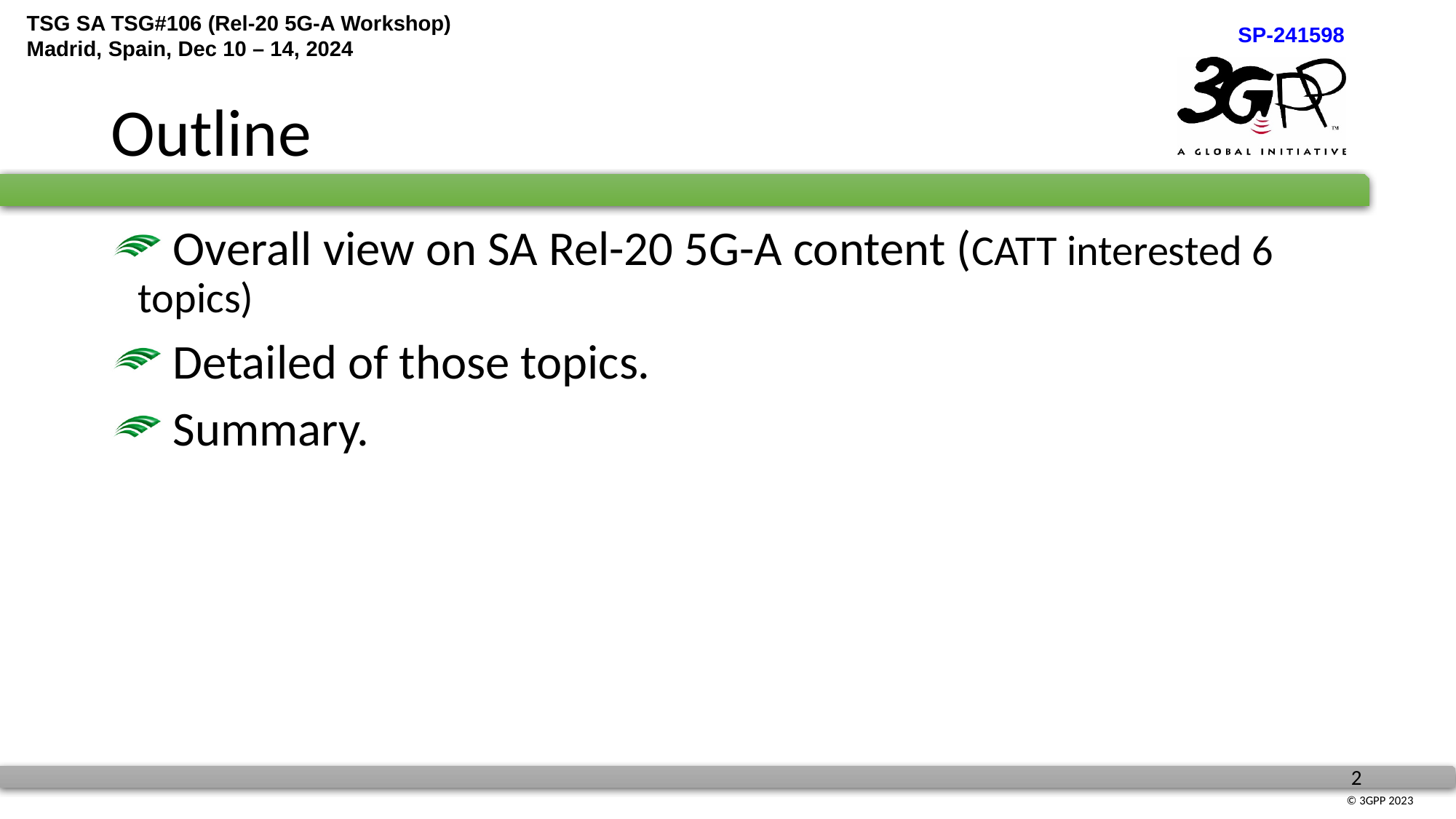

# Outline
 Overall view on SA Rel-20 5G-A content (CATT interested 6 topics)
 Detailed of those topics.
 Summary.